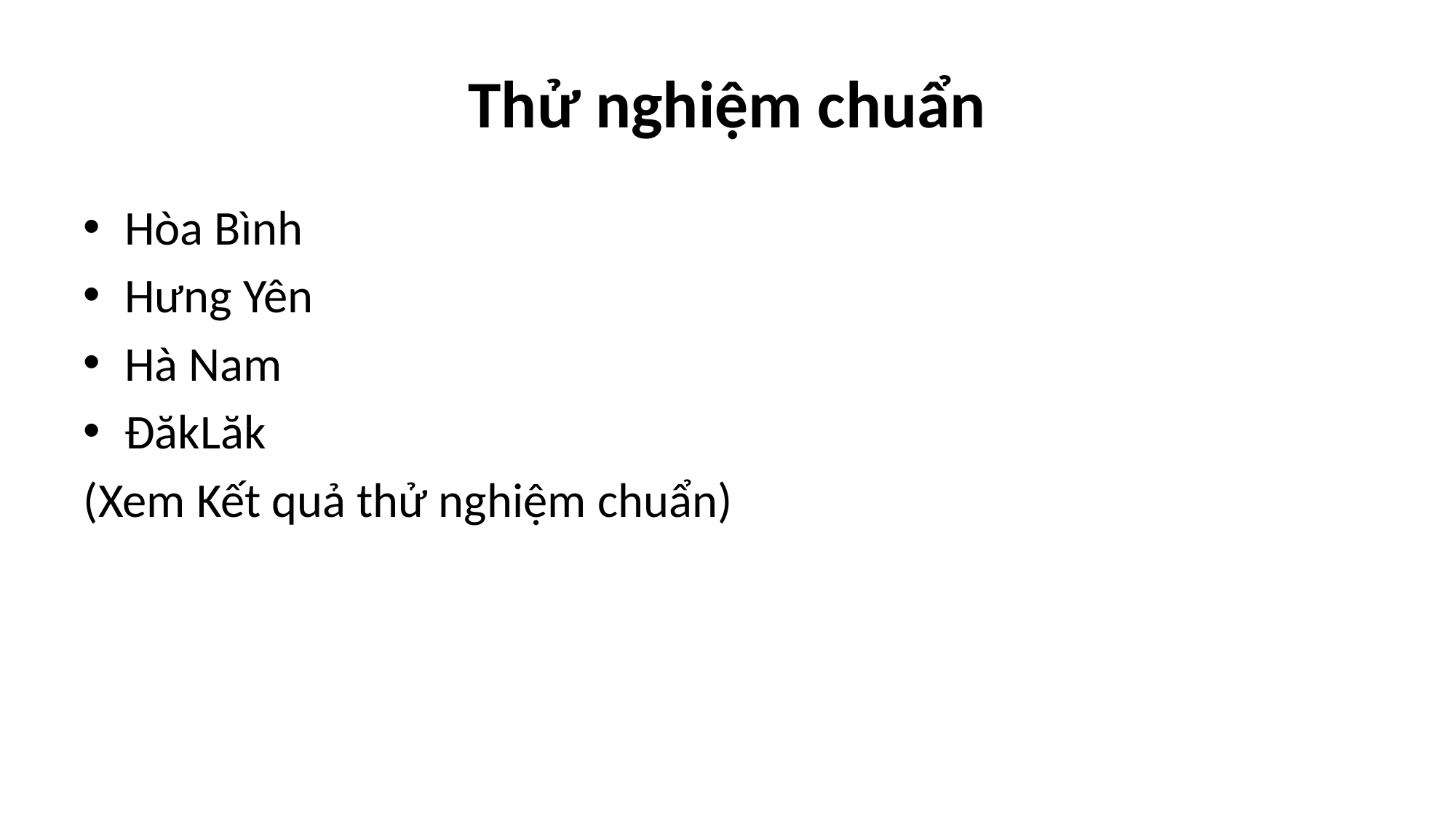

# Thử nghiệm chuẩn
Hòa Bình
Hưng Yên
Hà Nam
ĐăkLăk
(Xem Kết quả thử nghiệm chuẩn)